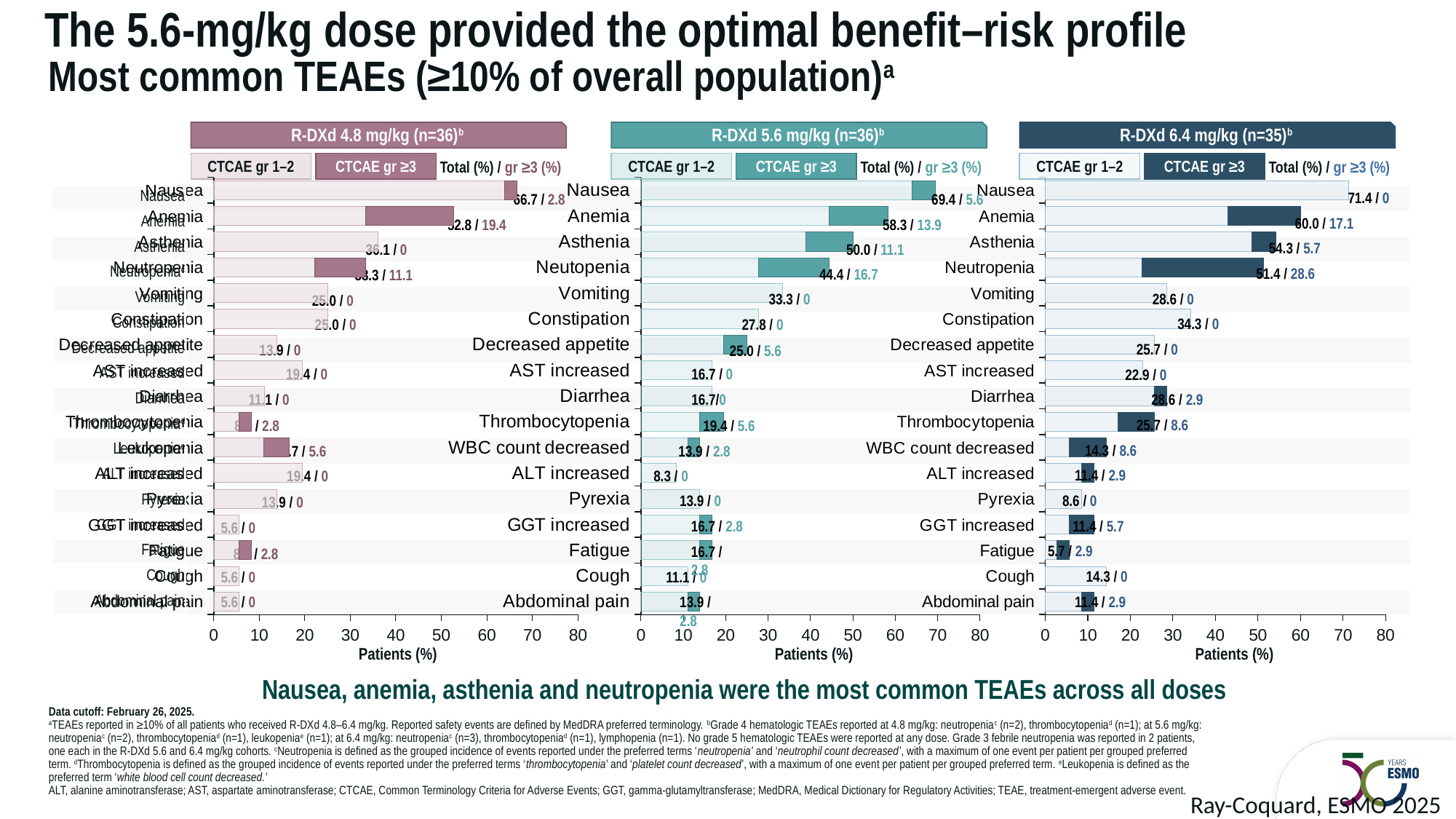

The 5.6-mg/kg dose provided the optimal benefit–risk profile
# Most common TEAEs (≥10% of overall population)a
R-DXd 4.8 mg/kg (n=36)b
R-DXd 5.6 mg/kg (n=36)b
R-DXd 6.4 mg/kg (n=35)b
Total (%) / gr ≥3 (%)
CTCAE gr ≥3
CTCAE gr 1–2
Total (%) / gr ≥3 (%)
CTCAE gr ≥3
CTCAE gr 1–2
Total (%) / gr ≥3 (%)
CTCAE gr ≥3
CTCAE gr 1–2

### Chart

| Category | Grade 1-2 | Grade >=3 |
|---|---|---|
| Abdominal pain | 5.555555555555555 | 0.0 |
| Cough | 5.555555555555555 | 0.0 |
| Fatigue | 5.533333333333332 | 2.8 |
| GGT increased | 5.555555555555555 | 0.0 |
| Pyrexia | 13.88888888888889 | 0.0 |
| ALT increased | 19.444444444444446 | 0.0 |
| Leukopenia | 11.066666666666665 | 5.6 |
| Thrombocytopenia | 5.533333333333332 | 2.8 |
| Diarrhea | 11.11111111111111 | 0.0 |
| AST increased | 19.444444444444446 | 0.0 |
| Decreased appetite | 13.88888888888889 | 0.0 |
| Constipation | 25.0 | 0.0 |
| Vomiting | 25.0 | 0.0 |
| Neutropenia | 22.233333333333327 | 11.1 |
| Asthenia | 36.11111111111111 | 0.0 |
| Anemia | 33.37777777777778 | 19.4 |
| Nausea | 63.86666666666666 | 2.8 |

### Chart

| Category | Gr1-2 (%) | Gr >3 (%) |
|---|---|---|
| Abdominal pain | 11.11111111111111 | 2.7777777777777777 |
| Cough | 11.11111111111111 | 0.0 |
| Fatigue | 13.88888888888889 | 2.7777777777777777 |
| GGT increased | 13.88888888888889 | 2.7777777777777777 |
| Pyrexia | 13.88888888888889 | 0.0 |
| ALT increased | 8.333333333333332 | 0.0 |
| WBC count decreased | 11.11111111111111 | 2.7777777777777777 |
| Thrombocytopenia | 13.88888888888889 | 5.555555555555555 |
| Diarrhea | 16.666666666666664 | 0.0 |
| AST increased | 16.666666666666664 | 0.0 |
| Decreased appetite | 19.444444444444446 | 5.555555555555555 |
| Constipation | 27.77777777777778 | 0.0 |
| Vomiting | 33.33333333333333 | 0.0 |
| Neutopenia | 27.77777777777778 | 16.7 |
| Asthenia | 38.88888888888889 | 11.11111111111111 |
| Anemia | 44.44444444444444 | 13.88888888888889 |
| Nausea | 63.888888888888886 | 5.555555555555555 |

### Chart

| Category | Grade 1-2 | Grade >=3 |
|---|---|---|
| Abdominal pain | 8.5 | 2.9 |
| Cough | 14.3 | 0.0 |
| Fatigue | 2.8 | 2.9 |
| GGT increased | 5.7 | 5.7 |
| Pyrexia | 8.6 | 0.0 |
| ALT increased | 8.5 | 2.9 |
| WBC count decreased | 5.7 | 8.6 |
| Thrombocytopenia | 17.1 | 8.6 |
| Diarrhea | 25.7 | 2.9 |
| AST increased | 22.9 | 0.0 |
| Decreased appetite | 25.7 | 0.0 |
| Constipation | 34.3 | 0.0 |
| Vomiting | 28.6 | 0.0 |
| Neutropenia | 22.8 | 28.6 |
| Asthenia | 48.6 | 5.7 |
| Anemia | 42.9 | 17.1 |
| Nausea | 71.4 | 0.0 |
| Nausea |
| --- |
| Anemia |
| Asthenia |
| Neutropeniac |
| Vomiting |
| Constipation |
| Decreased appetite |
| AST increased |
| Diarrhea |
| Thrombocytopeniad |
| Leukopeniae |
| ALT increased |
| Pyrexia |
| GGT increased |
| Fatigue |
| Cough |
| Abdominal pain |

71.4 / 0
60.0 / 17.1
54.3 / 5.7
51.4 / 28.6
28.6 / 0
34.3 / 0
25.7 / 0
22.9 / 0
28.6 / 2.9
25.7 / 8.6
14.3 / 8.6
11.4 / 2.9
8.6 / 0
11.4 / 5.7
5.7 / 2.9
14.3 / 0
11.4 / 2.9
66.7 / 2.8
52.8 / 19.4
36.1 / 0
33.3 / 11.1
25.0 / 0
25.0 / 0
13.9 / 0
19.4 / 0
11.1 / 0
8.3 / 2.8
16.7 / 5.6
19.4 / 0
13.9 / 0
5.6 / 0
8.3 / 2.8
5.6 / 0
5.6 / 0
69.4 / 5.6
58.3 / 13.9
50.0 / 11.1
44.4 / 16.7
33.3 / 0
27.8 / 0
25.0 / 5.6
16.7 / 0
16.7/0
19.4 / 5.6
13.9 / 2.8
8.3 / 0
13.9 / 0
16.7 / 2.8
16.7 / 2.8
11.1 / 0
13.9 / 2.8
Patients (%)
Patients (%)
Patients (%)
Nausea, anemia, asthenia and neutropenia were the most common TEAEs across all doses
Data cutoff: February 26, 2025.
aTEAEs reported in ≥10% of all patients who received R-DXd 4.8–6.4 mg/kg. Reported safety events are defined by MedDRA preferred terminology. bGrade 4 hematologic TEAEs reported at 4.8 mg/kg: neutropeniac (n=2), thrombocytopeniad (n=1); at 5.6 mg/kg: neutropeniac (n=2), thrombocytopeniad (n=1), leukopeniae (n=1); at 6.4 mg/kg: neutropeniac (n=3), thrombocytopeniad (n=1), lymphopenia (n=1). No grade 5 hematologic TEAEs were reported at any dose. Grade 3 febrile neutropenia was reported in 2 patients, one each in the R-DXd 5.6 and 6.4 mg/kg cohorts. cNeutropenia is defined as the grouped incidence of events reported under the preferred terms ‘neutropenia’ and ‘neutrophil count decreased’, with a maximum of one event per patient per grouped preferred term. dThrombocytopenia is defined as the grouped incidence of events reported under the preferred terms ‘thrombocytopenia’ and ‘platelet count decreased’, with a maximum of one event per patient per grouped preferred term. eLeukopenia is defined as the preferred term ‘white blood cell count decreased.’
ALT, alanine aminotransferase; AST, aspartate aminotransferase; CTCAE, Common Terminology Criteria for Adverse Events; GGT, gamma-glutamyltransferase; MedDRA, Medical Dictionary for Regulatory Activities; TEAE, treatment-emergent adverse event.
Ray-Coquard, ESMO 2025